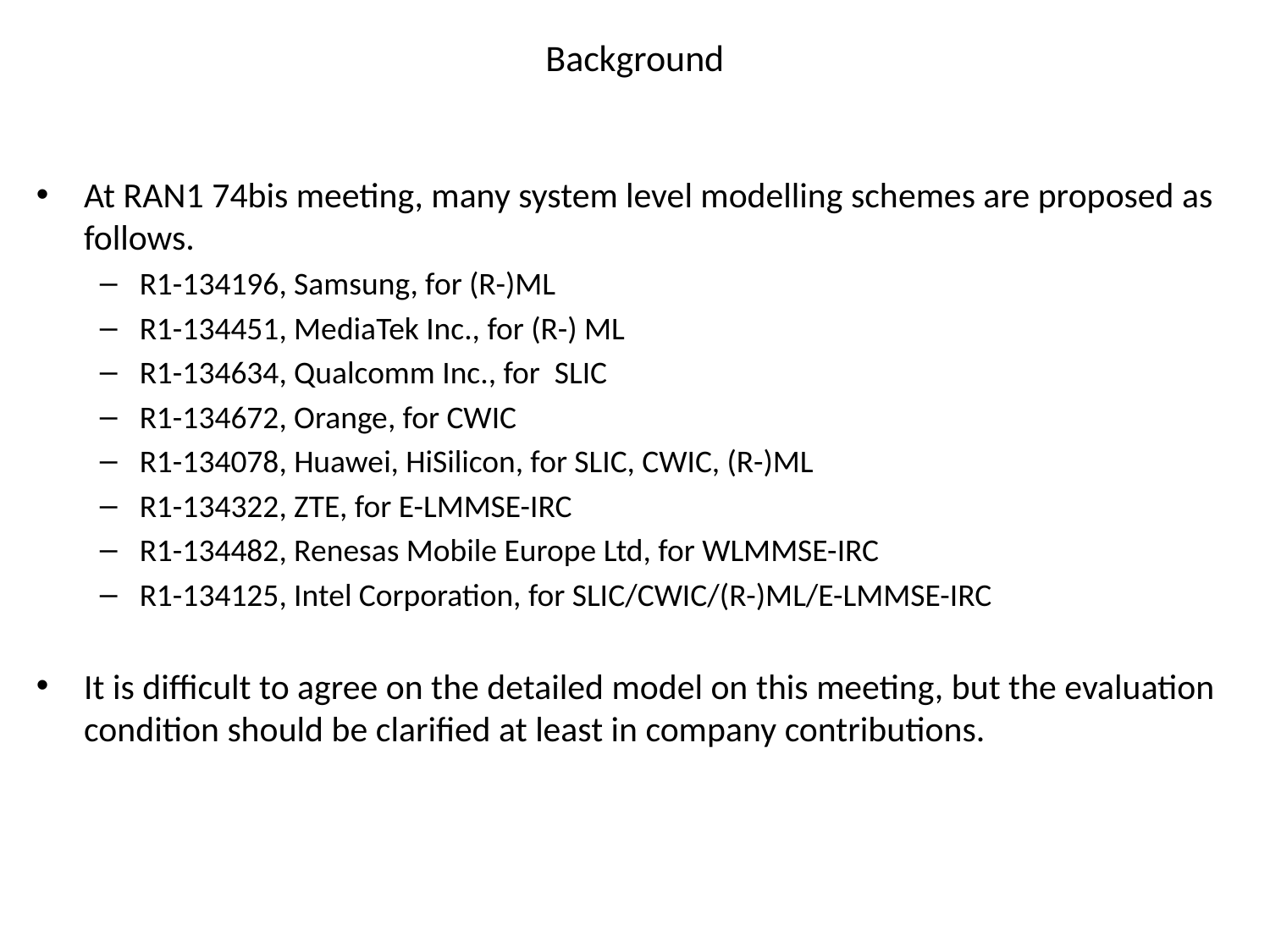

# Background
At RAN1 74bis meeting, many system level modelling schemes are proposed as follows.
R1-134196, Samsung, for (R-)ML
R1-134451, MediaTek Inc., for (R-) ML
R1-134634, Qualcomm Inc., for  SLIC
R1-134672, Orange, for CWIC
R1-134078, Huawei, HiSilicon, for SLIC, CWIC, (R-)ML
R1-134322, ZTE, for E-LMMSE-IRC
R1-134482, Renesas Mobile Europe Ltd, for WLMMSE-IRC
R1-134125, Intel Corporation, for SLIC/CWIC/(R-)ML/E-LMMSE-IRC

It is difficult to agree on the detailed model on this meeting, but the evaluation condition should be clarified at least in company contributions.